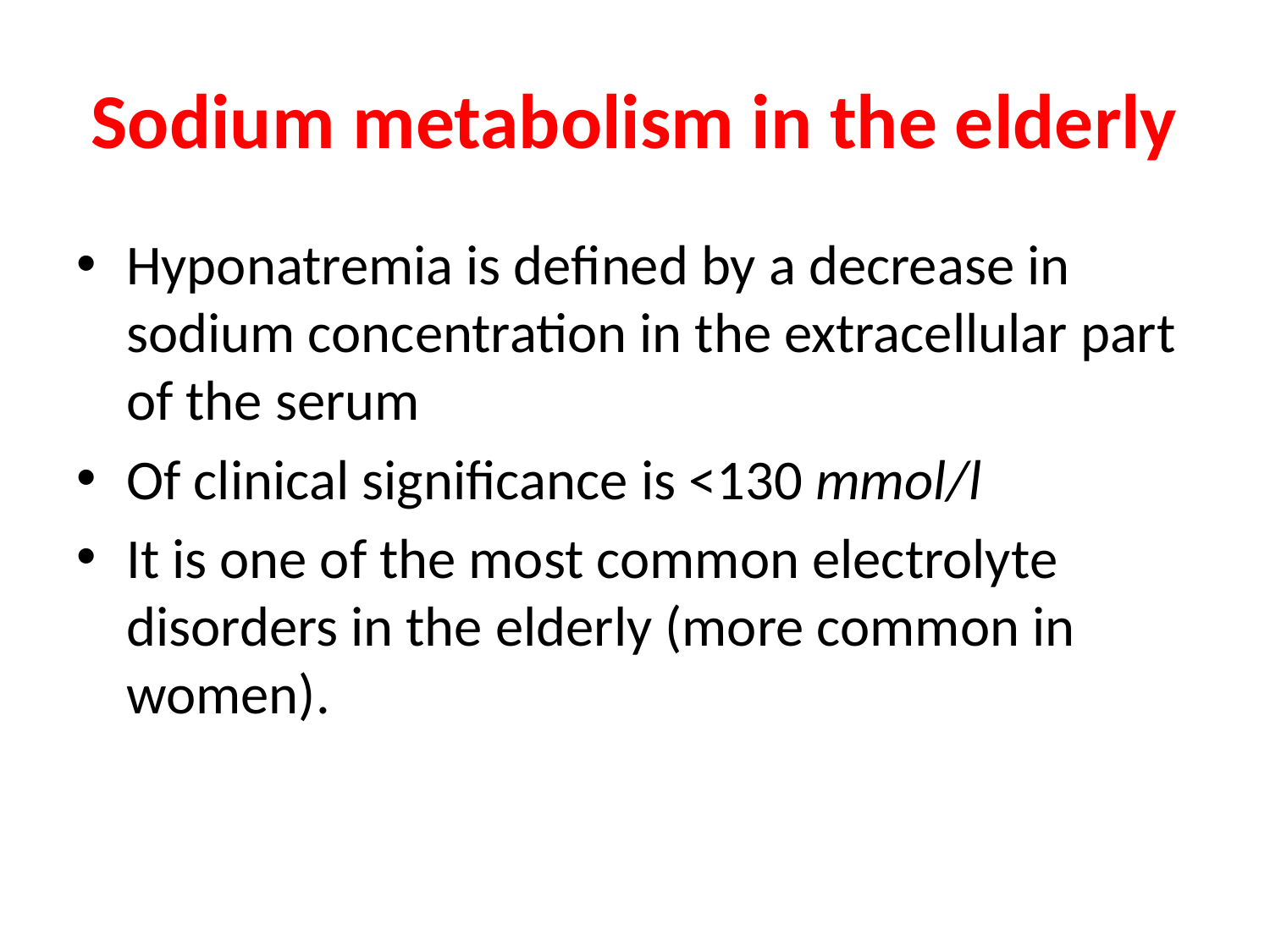

# Sodium metabolism in the elderly
Hyponatremia is defined by a decrease in sodium concentration in the extracellular part of the serum
Of clinical significance is <130 mmol/l
It is one of the most common electrolyte disorders in the elderly (more common in women).